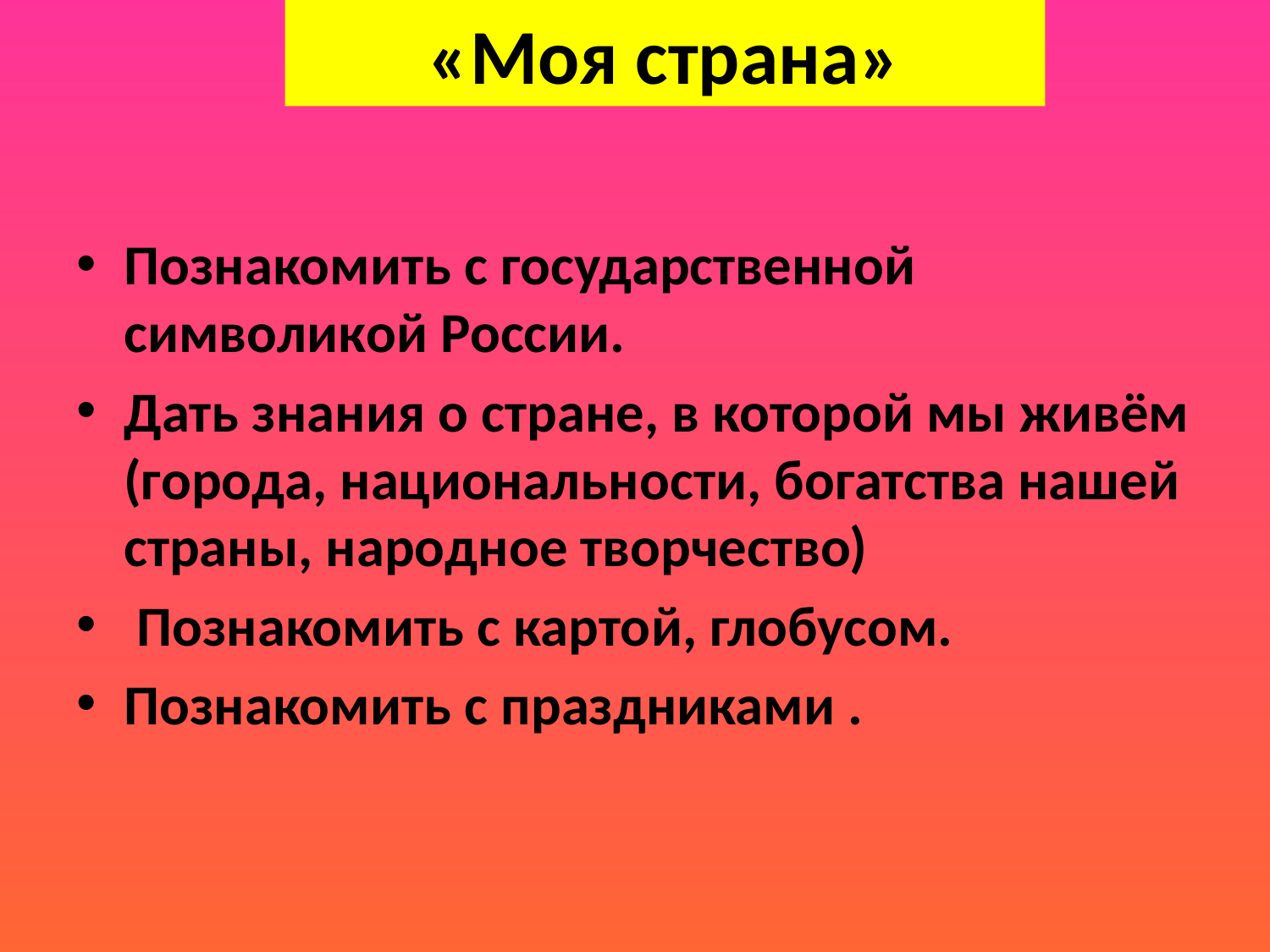

# «Моя страна»
Познакомить с государственной символикой России.
Дать знания о стране, в которой мы живём (города, национальности, богатства нашей страны, народное творчество)
 Познакомить с картой, глобусом.
Познакомить с праздниками .